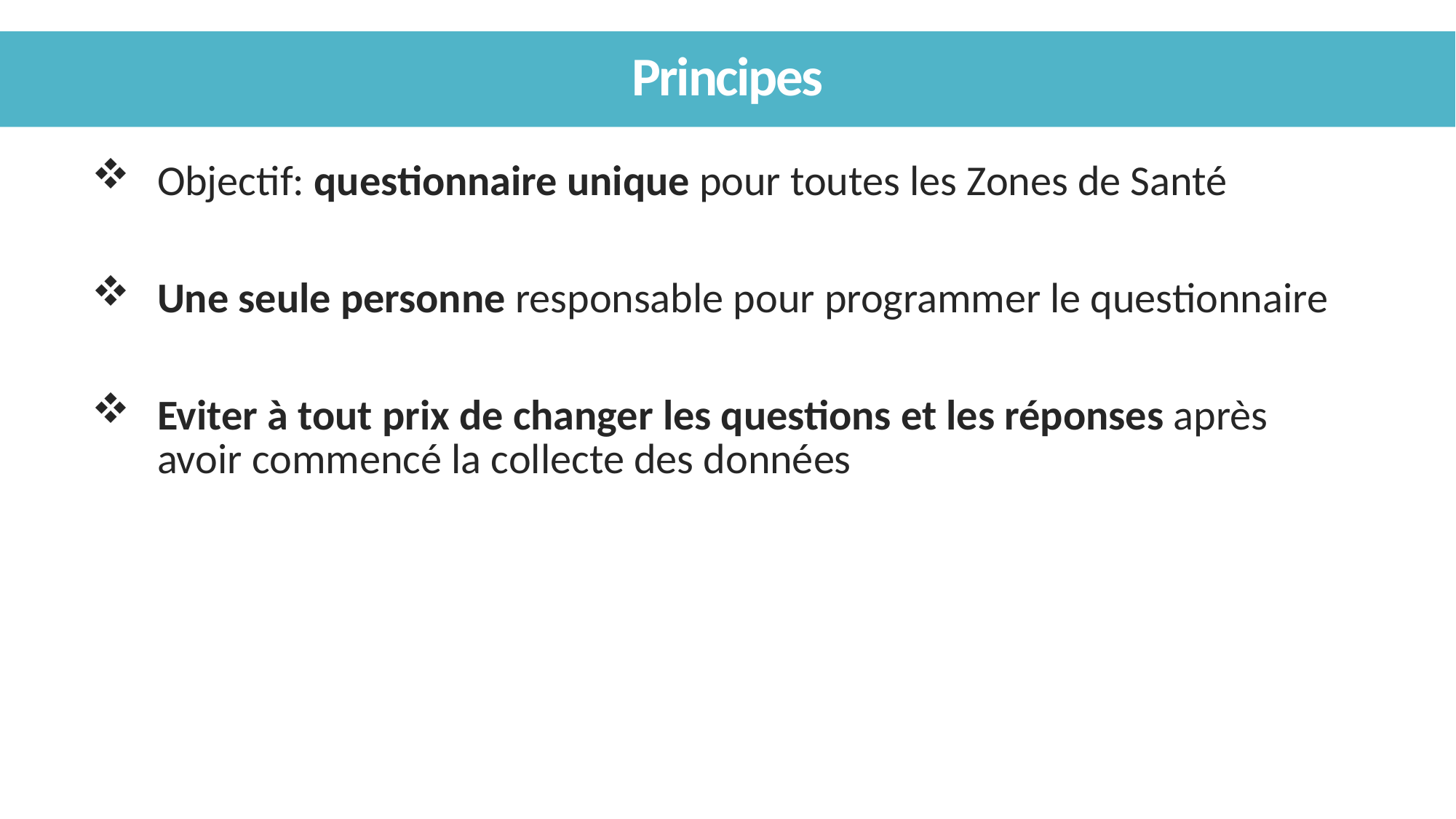

# Principes
Objectif: questionnaire unique pour toutes les Zones de Santé

Une seule personne responsable pour programmer le questionnaire

Eviter à tout prix de changer les questions et les réponses après avoir commencé la collecte des données